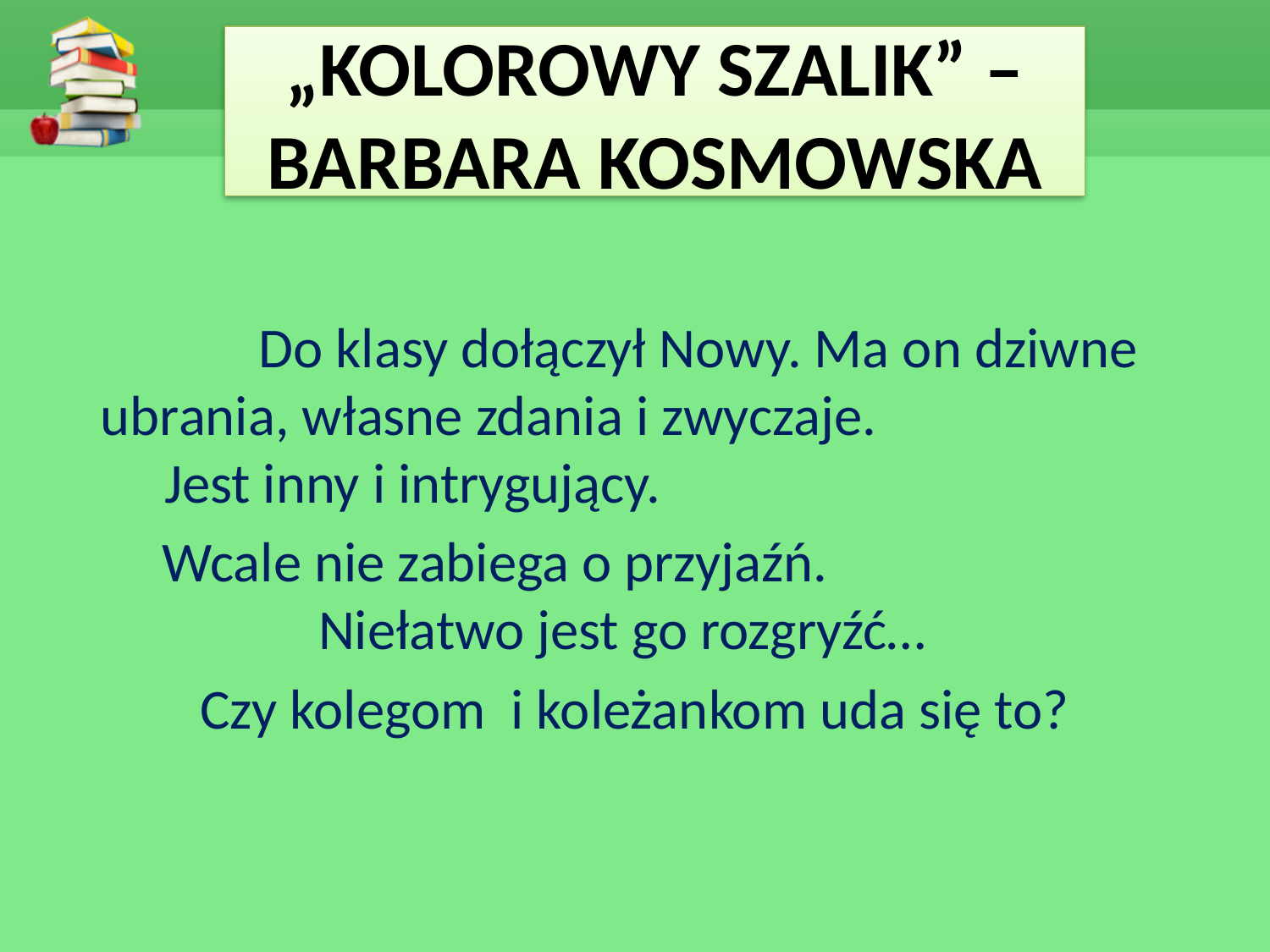

# „KOLOROWY SZALIK” – BARBARA KOSMOWSKA

	Do klasy dołączył Nowy. Ma on dziwne ubrania, własne zdania i zwyczaje.                        Jest inny i intrygujący.
Wcale nie zabiega o przyjaźń.                       Niełatwo jest go rozgryźć…
Czy kolegom  i koleżankom uda się to?